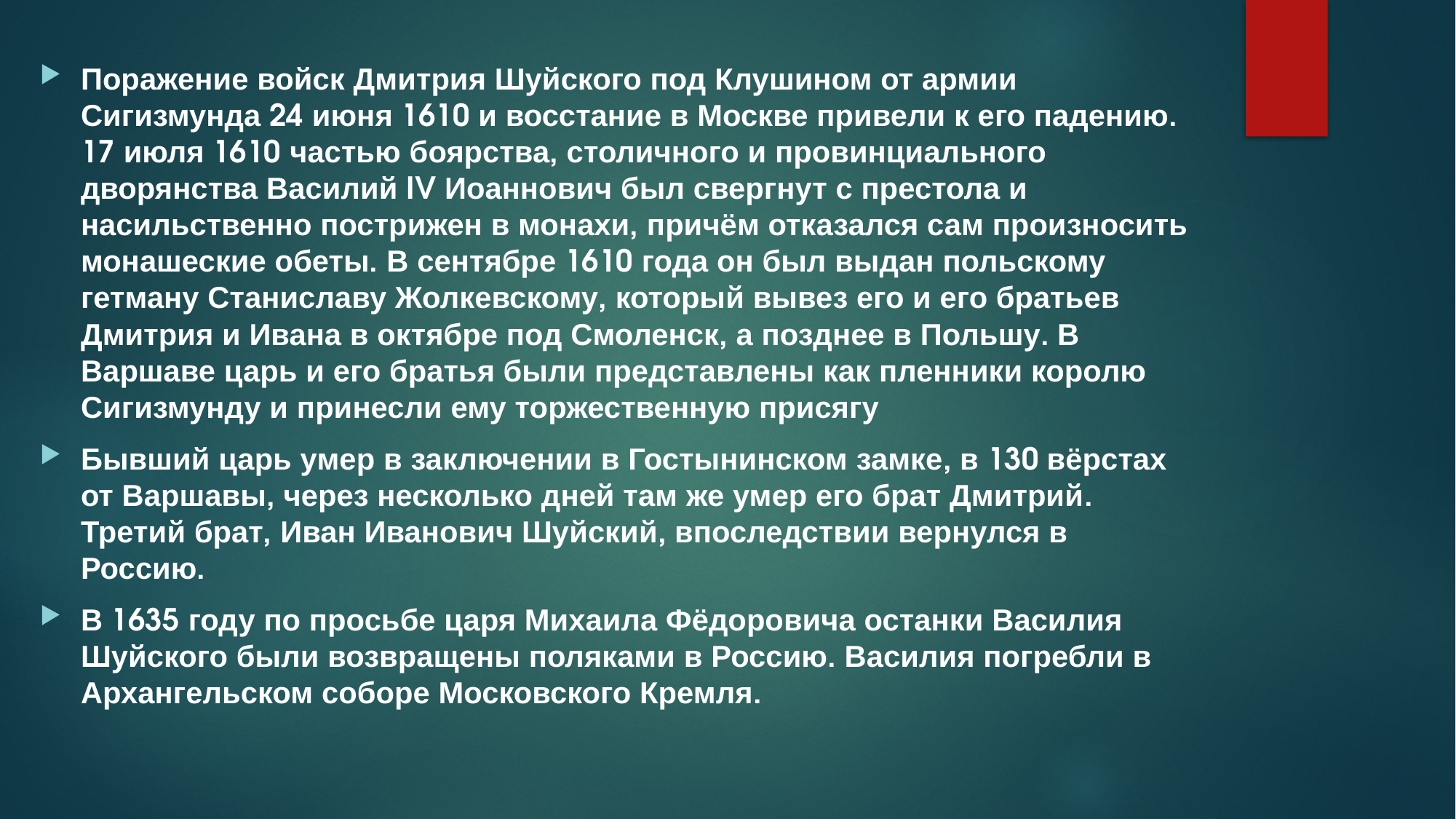

Поражение войск Дмитрия Шуйского под Клушином от армии Сигизмунда 24 июня 1610 и восстание в Москве привели к его падению. 17 июля 1610 частью боярства, столичного и провинциального дворянства Василий IV Иоаннович был свергнут с престола и насильственно пострижен в монахи, причём отказался сам произносить монашеские обеты. В сентябре 1610 года он был выдан польскому гетману Станиславу Жолкевскому, который вывез его и его братьев Дмитрия и Ивана в октябре под Смоленск, а позднее в Польшу. В Варшаве царь и его братья были представлены как пленники королю Сигизмунду и принесли ему торжественную присягу
Бывший царь умер в заключении в Гостынинском замке, в 130 вёрстах от Варшавы, через несколько дней там же умер его брат Дмитрий. Третий брат, Иван Иванович Шуйский, впоследствии вернулся в Россию.
В 1635 году по просьбе царя Михаила Фёдоровича останки Василия Шуйского были возвращены поляками в Россию. Василия погребли в Архангельском соборе Московского Кремля.
#